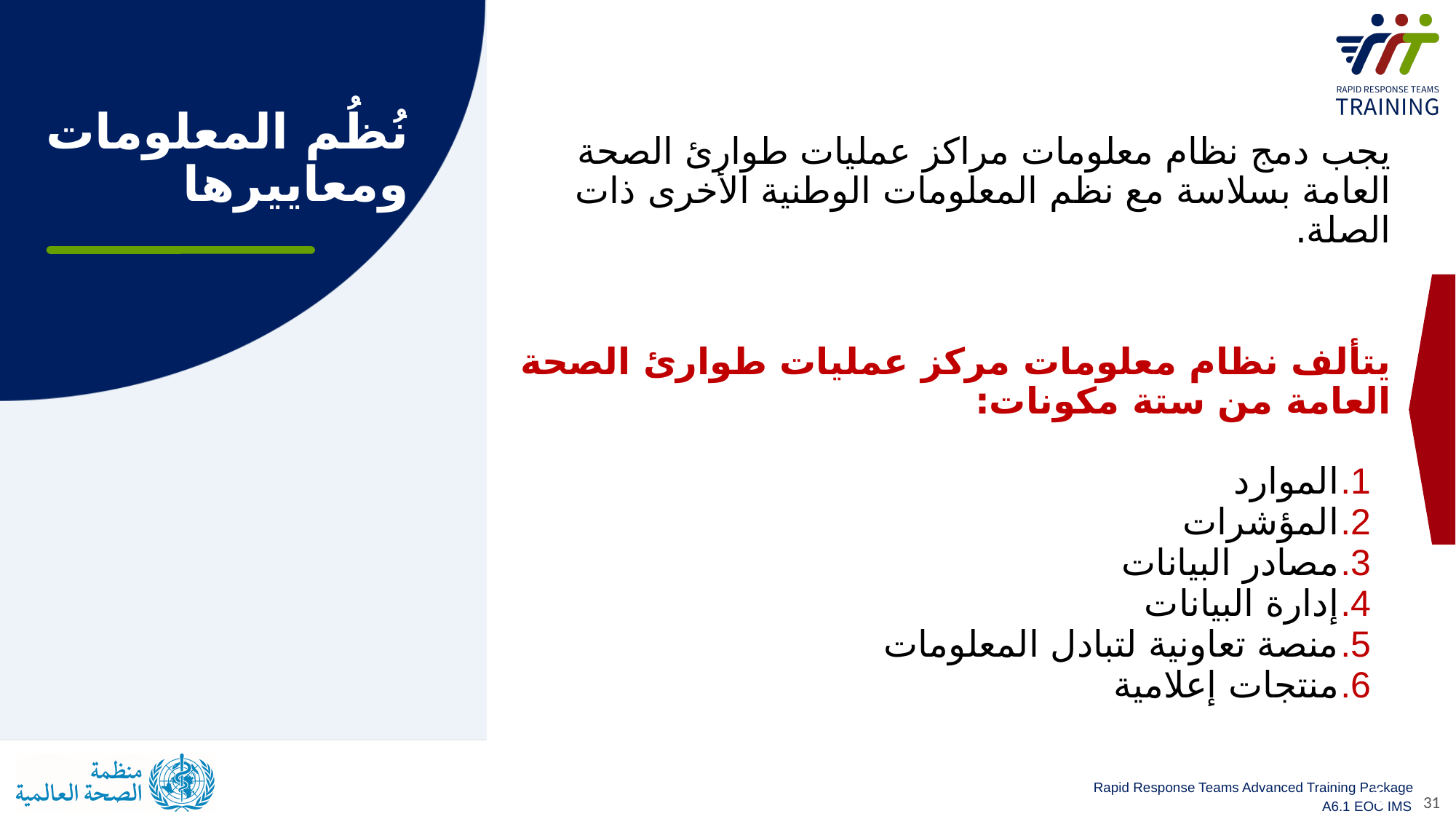

# نُظُم المعلومات ومعاييرها
يجب دمج نظام معلومات مراكز عمليات طوارئ الصحة العامة بسلاسة مع نظم المعلومات الوطنية الأخرى ذات الصلة.

يتألف نظام معلومات مركز عمليات طوارئ الصحة العامة من ستة مكونات:
الموارد
المؤشرات
مصادر البيانات
إدارة البيانات
منصة تعاونية لتبادل المعلومات
منتجات إعلامية

31